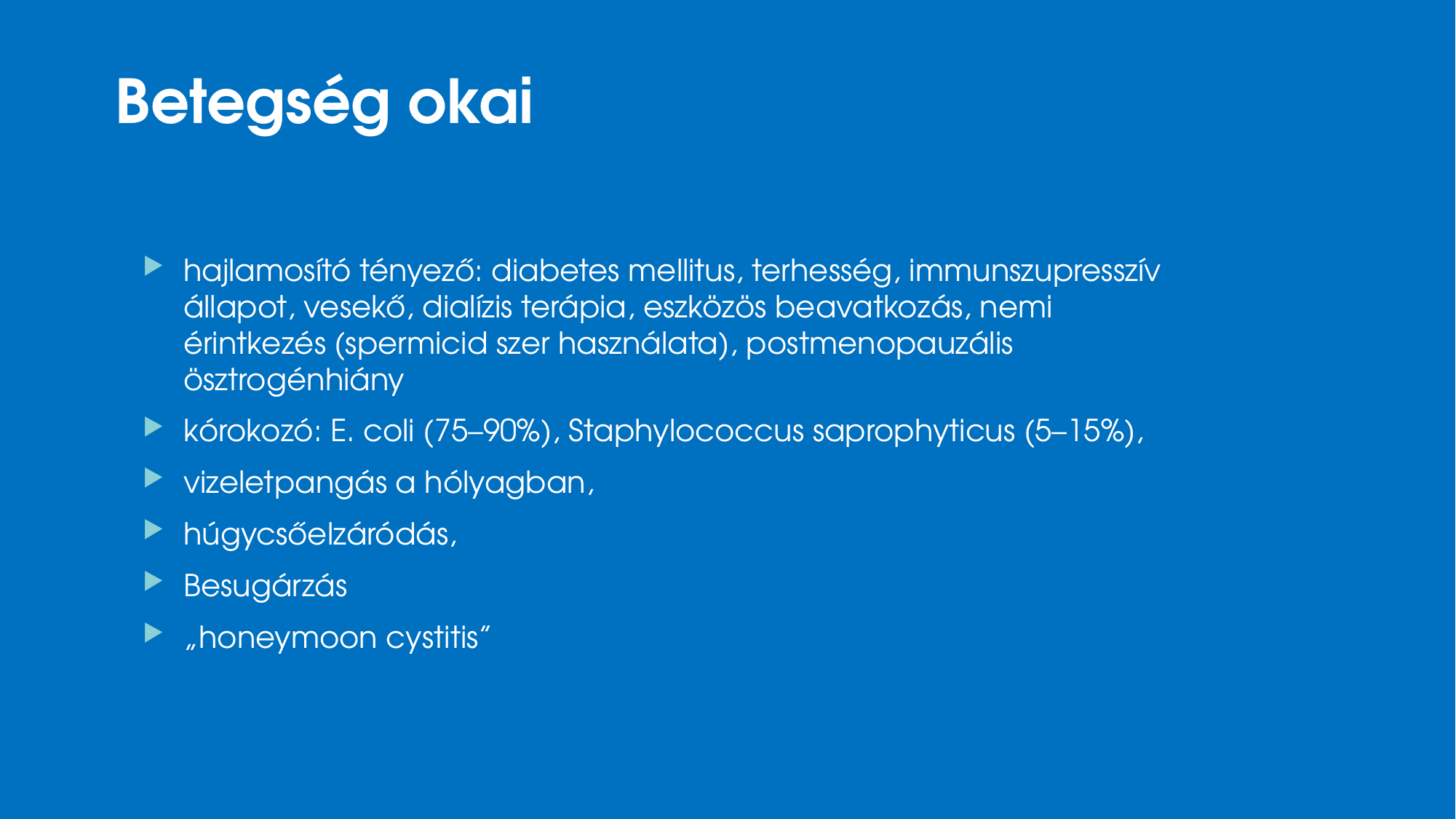

# Betegség okai
hajlamosító tényező: diabetes mellitus, terhesség, immunszupresszív állapot, vesekő, dialízis terápia, eszközös beavatkozás, nemi érintkezés (spermicid szer használata), postmenopauzális ösztrogénhiány
kórokozó: E. coli (75–90%), Staphylococcus saprophyticus (5–15%),
vizeletpangás a hólyagban,
húgycsőelzáródás,
Besugárzás
„honeymoon cystitis”